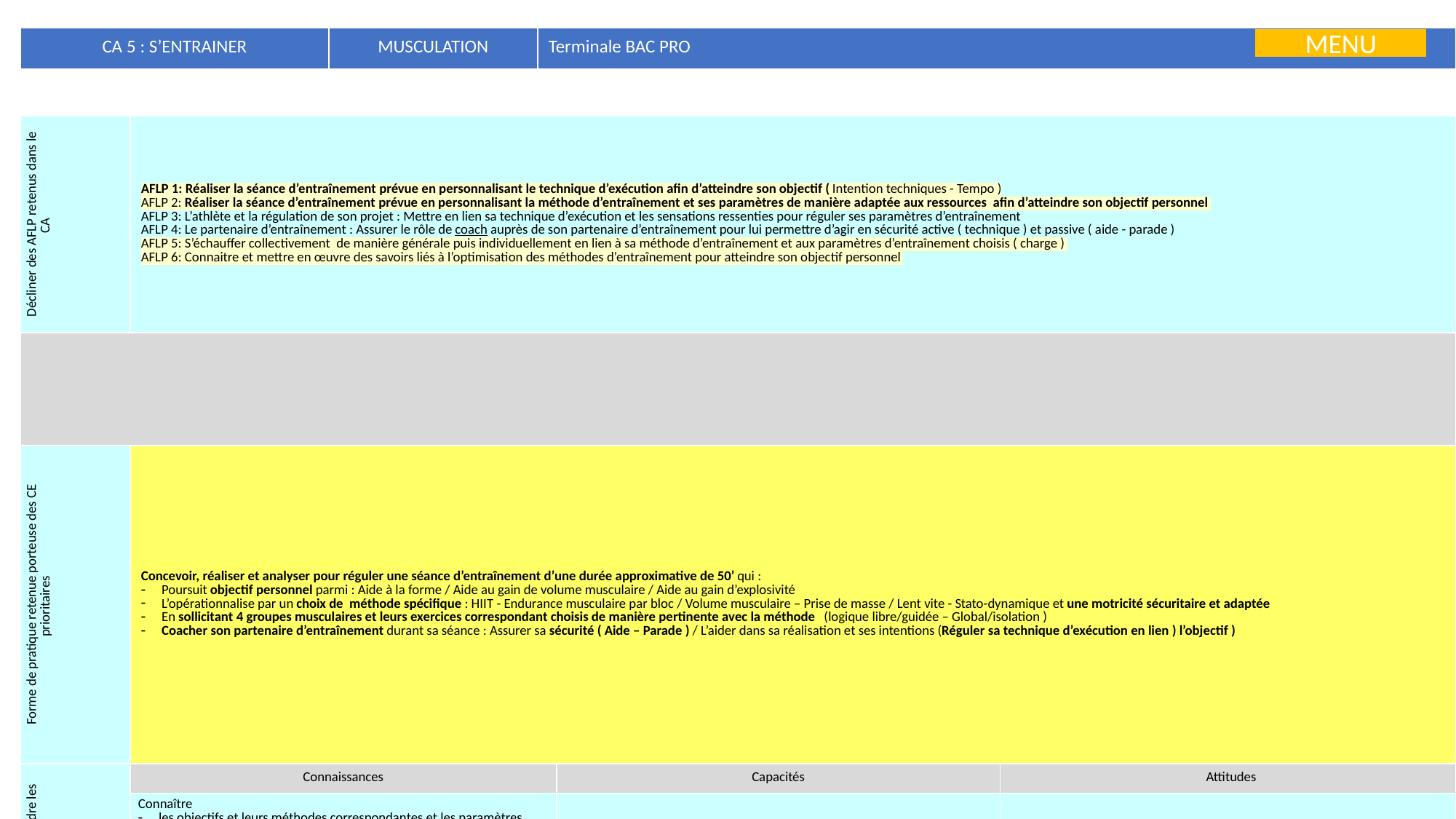

| CA 5 : S’ENTRAINER |  | MUSCULATION |  | Terminale BAC PRO |  |  |  |  |  |  |
| --- | --- | --- | --- | --- | --- | --- | --- | --- | --- | --- |
|  |  |  |  |  |  |  |  |  |  |  |
| Décliner des AFLP retenus dans le CA | AFLP 1: Réaliser la séance d’entraînement prévue en personnalisant le technique d’exécution afin d’atteindre son objectif ( Intention techniques - Tempo ) AFLP 2: Réaliser la séance d’entraînement prévue en personnalisant la méthode d’entraînement et ses paramètres de manière adaptée aux ressources afin d’atteindre son objectif personnel AFLP 3: L’athlète et la régulation de son projet : Mettre en lien sa technique d’exécution et les sensations ressenties pour réguler ses paramètres d’entraînement AFLP 4: Le partenaire d’entraînement : Assurer le rôle de coach auprès de son partenaire d’entraînement pour lui permettre d’agir en sécurité active ( technique ) et passive ( aide - parade ) AFLP 5: S’échauffer collectivement de manière générale puis individuellement en lien à sa méthode d’entraînement et aux paramètres d’entraînement choisis ( charge ) AFLP 6: Connaitre et mettre en œuvre des savoirs liés à l’optimisation des méthodes d’entraînement pour atteindre son objectif personnel |  |  |  |  |  |  |  |  |  |
|  |  |  |  |  |  |  |  |  |  |  |
| Forme de pratique retenue porteuse des CE prioritaires | Concevoir, réaliser et analyser pour réguler une séance d’entraînement d’une durée approximative de 50’ qui : Poursuit objectif personnel parmi : Aide à la forme / Aide au gain de volume musculaire / Aide au gain d’explosivité L’opérationnalise par un choix de méthode spécifique : HIIT - Endurance musculaire par bloc / Volume musculaire – Prise de masse / Lent vite - Stato-dynamique et une motricité sécuritaire et adaptée En sollicitant 4 groupes musculaires et leurs exercices correspondant choisis de manière pertinente avec la méthode (logique libre/guidée – Global/isolation ) Coacher son partenaire d’entraînement durant sa séance : Assurer sa sécurité ( Aide – Parade ) / L’aider dans sa réalisation et ses intentions (Réguler sa technique d’exécution en lien ) l’objectif ) |  |  |  |  |  |  |  |  |  |
| Eléments prioritaires pour atteindre les AFLP | Connaissances |  |  |  | Capacités |  |  | Attitudes |  |  |
|  | Connaître les objectifs et leurs méthodes correspondantes et les paramètres d’entraînement Les principes de choix d’exercice en fonction de la méthode la notion de technique / la notion d’intention technique les principes d'un échauffement général et spécifique le voc spécifique: tempo |  |  |  | Organiser son espace et de travail et son matériel pour pouvoir réaliser sa méthode efficacement Adapter les intentions techniques et tempo à l’objectif poursuivi Respiration active comme aide à la performance Aide et Parade différenciée selon les méthodes |  |  | Accepter de travailler à une charge optimale sur une base de critère techniques / sensations Accepter de faire confiance au pareur Accepter de respecter des récupérations longues ou courtes pour atteindre son objectif Accepter d’aller sur un autre atelier libre que j’ai également prévu de faire si celui que je voulais faire est occupé |  |  |
| Étapes du cycle | Etape 1 |  |  |  | Etape 2 |  |  | Etape 3 |  |  |
|  | Rappel des GM / Exercices / Rappels Principes techniques (Posture-Ampli-V/Symétrie/Respi) Rappel relation charge – technique |  |  |  | Découverte des 3 mobiles et des méthodes d’entraînement |  |  | Définir son projet d’entraînement final et s’entraîner |  |  |
|  | WOD Epaules 3 séries sur 9 ateliers |  | WOD Quadri 5 exercices 5 x 10 Rep Couleur de charge à notifier |  | WOD Abdos Ob. forme, la santé Méth. EM par bloc ou HIIT | WOD Pectoraux Obj. volume Méth. Vol sarco ou myiofibr | WOD Dorsaux Objectif Explosivité Méthode Pce L/V ou Stato-dyn | Choix objectif, méthode, GM, Ex Affinement paramètres entraînement | Affinement paramètres entraînement | Evaluation |
MENU
.